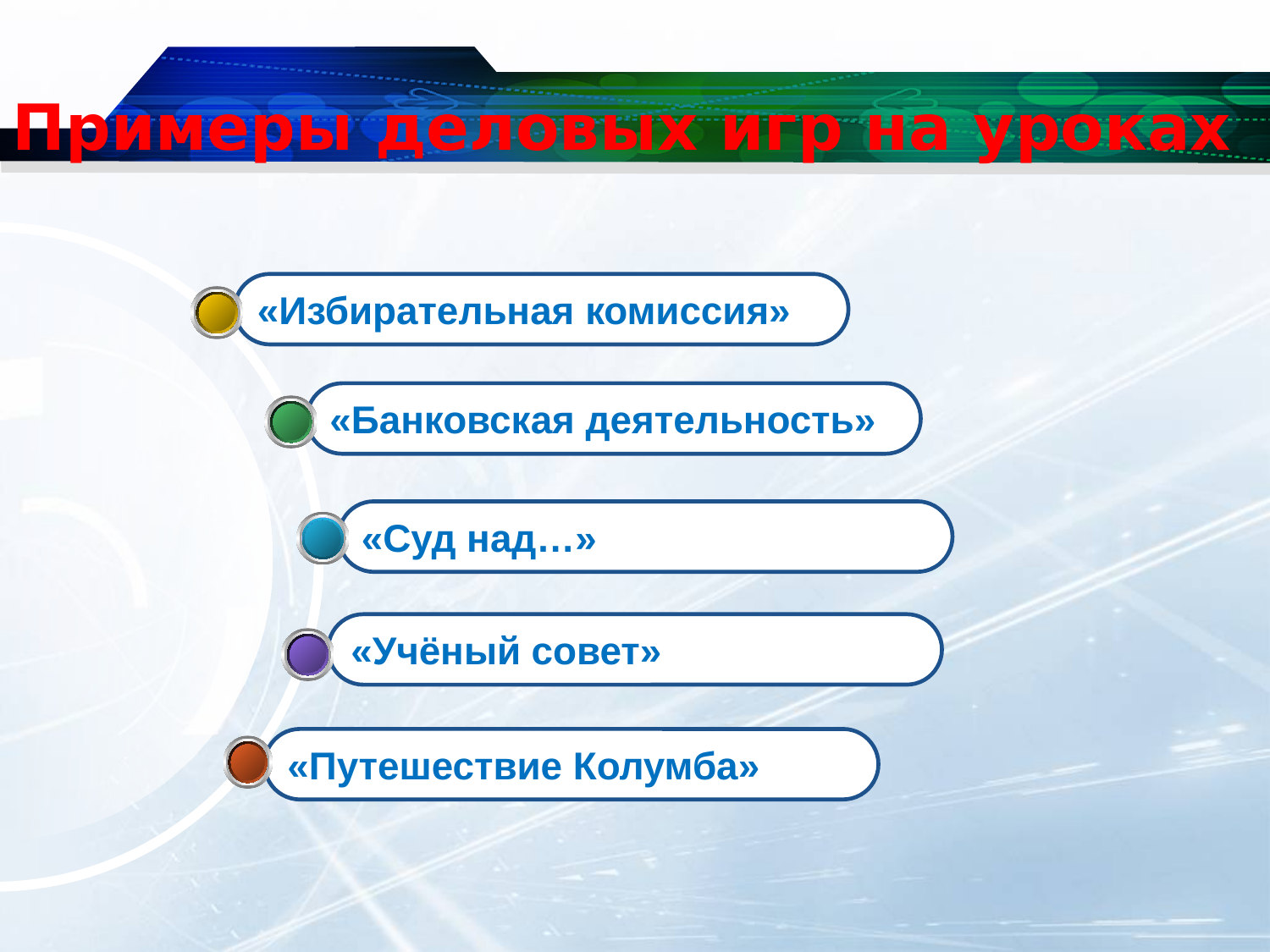

# Примеры деловых игр на уроках

«Избирательная комиссия»

«Банковская деятельность»

«Суд над…»

«Учёный совет»

«Путешествие Колумба»